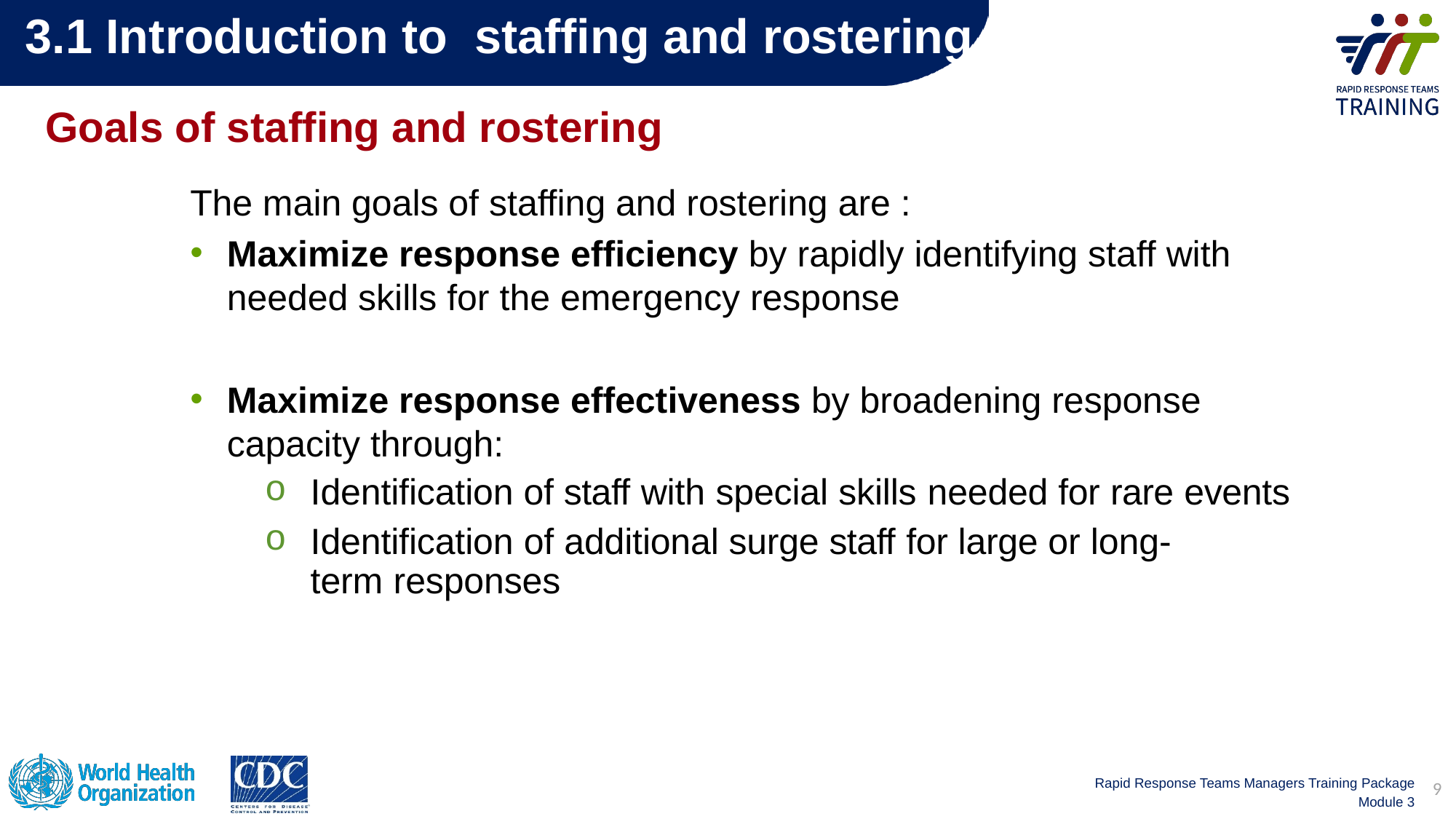

3.1 Introduction to  staffing and rostering
# Goals of staffing and rostering
The main goals of staffing and rostering are :
Maximize response efficiency by rapidly identifying staff with needed skills for the emergency response

Maximize response effectiveness by broadening response capacity through:
Identification of staff with special skills needed for rare events
Identification of additional surge staff for large or long-  term responses

9